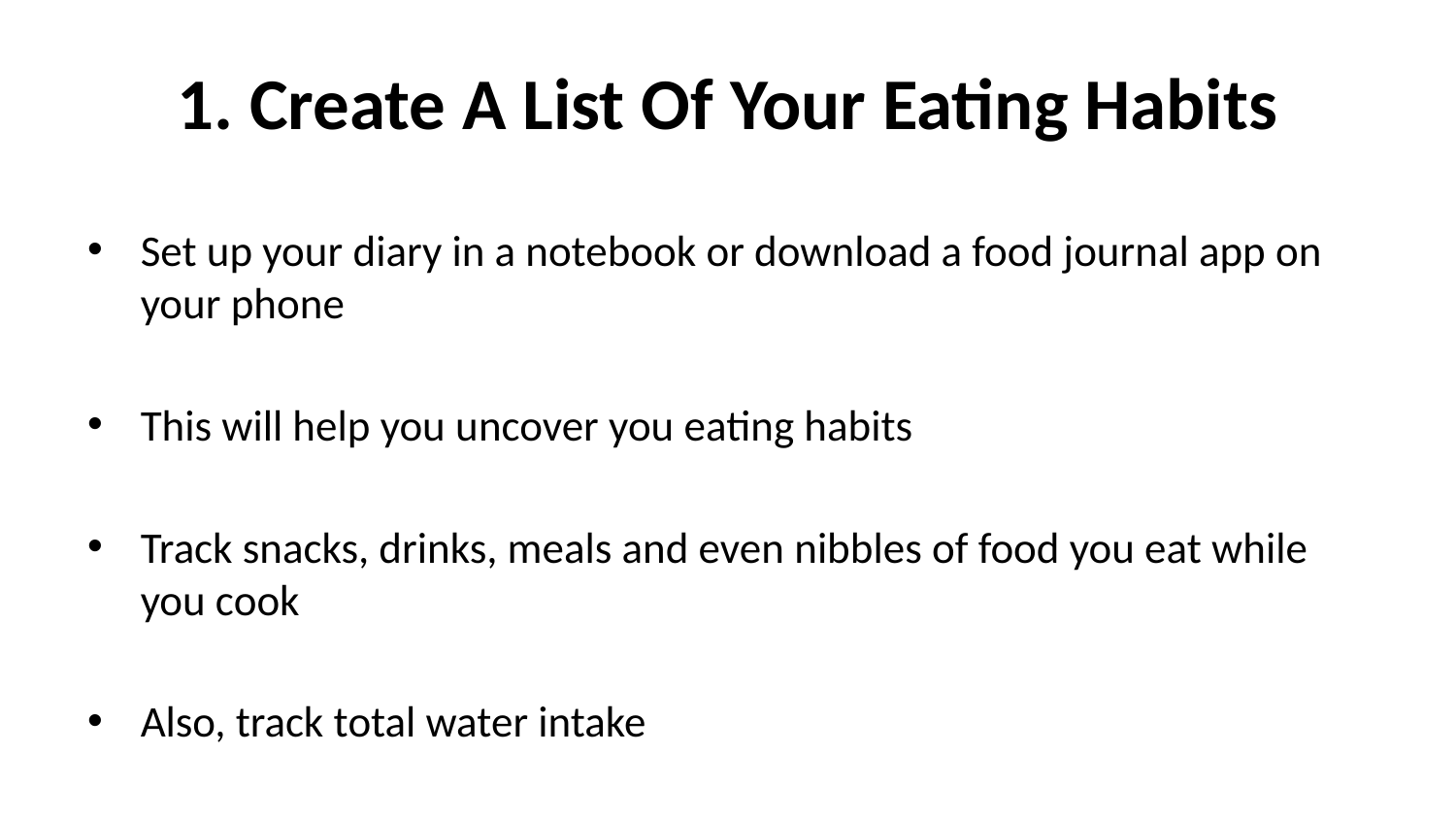

# 1. Create A List Of Your Eating Habits
Set up your diary in a notebook or download a food journal app on your phone

This will help you uncover you eating habits

Track snacks, drinks, meals and even nibbles of food you eat while you cook

Also, track total water intake